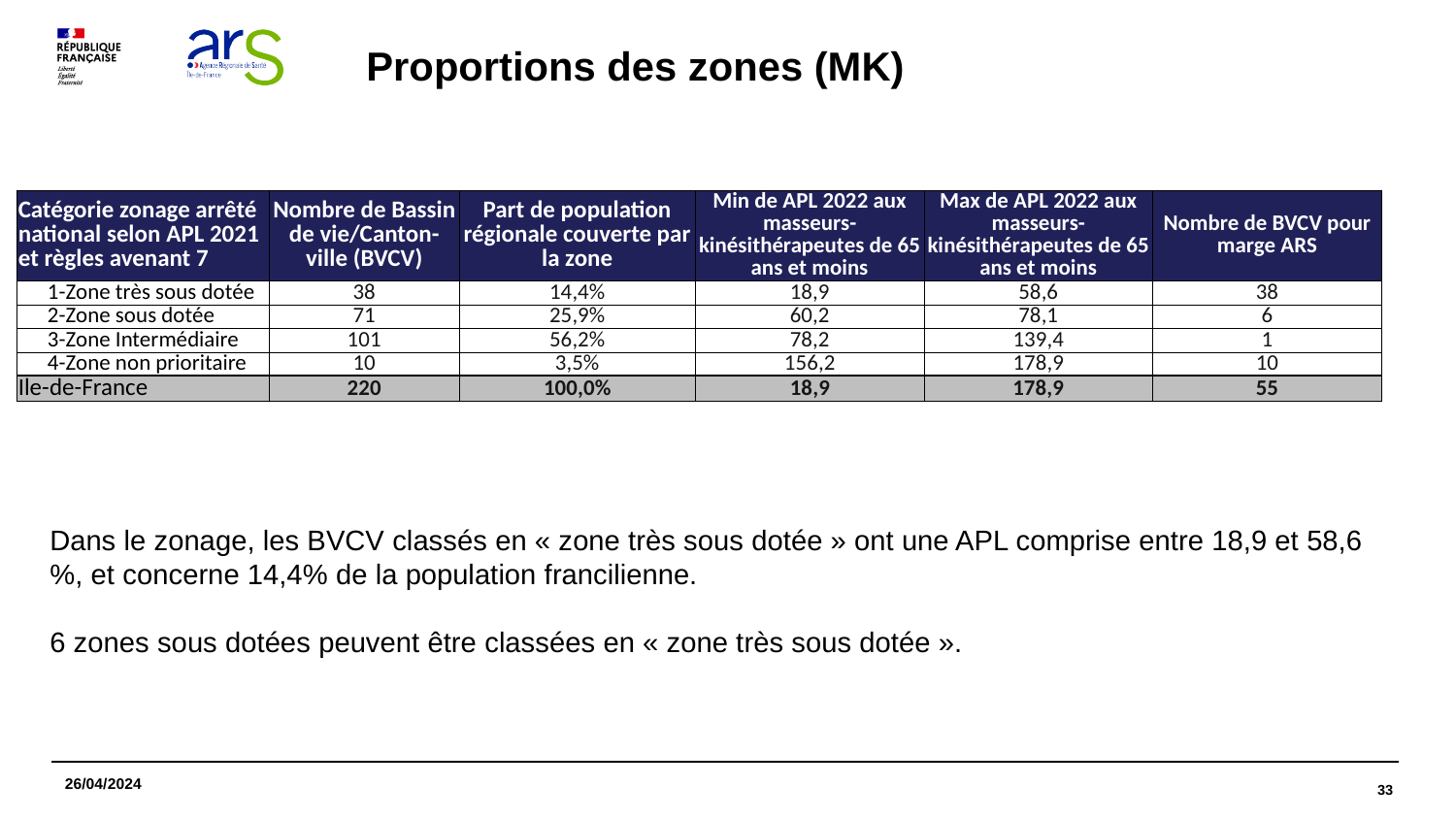

# Proportions des zones (MK)
| Catégorie zonage arrêté national selon APL 2021 et règles avenant 7 | Nombre de Bassin de vie/Canton-ville (BVCV) | Part de population régionale couverte par la zone | Min de APL 2022 aux masseurs-kinésithérapeutes de 65 ans et moins | Max de APL 2022 aux masseurs-kinésithérapeutes de 65 ans et moins | Nombre de BVCV pour marge ARS |
| --- | --- | --- | --- | --- | --- |
| 1-Zone très sous dotée | 38 | 14,4% | 18,9 | 58,6 | 38 |
| 2-Zone sous dotée | 71 | 25,9% | 60,2 | 78,1 | 6 |
| 3-Zone Intermédiaire | 101 | 56,2% | 78,2 | 139,4 | 1 |
| 4-Zone non prioritaire | 10 | 3,5% | 156,2 | 178,9 | 10 |
| Ile-de-France | 220 | 100,0% | 18,9 | 178,9 | 55 |
Dans le zonage, les BVCV classés en « zone très sous dotée » ont une APL comprise entre 18,9 et 58,6 %, et concerne 14,4% de la population francilienne.

6 zones sous dotées peuvent être classées en « zone très sous dotée ».
26/04/2024
33